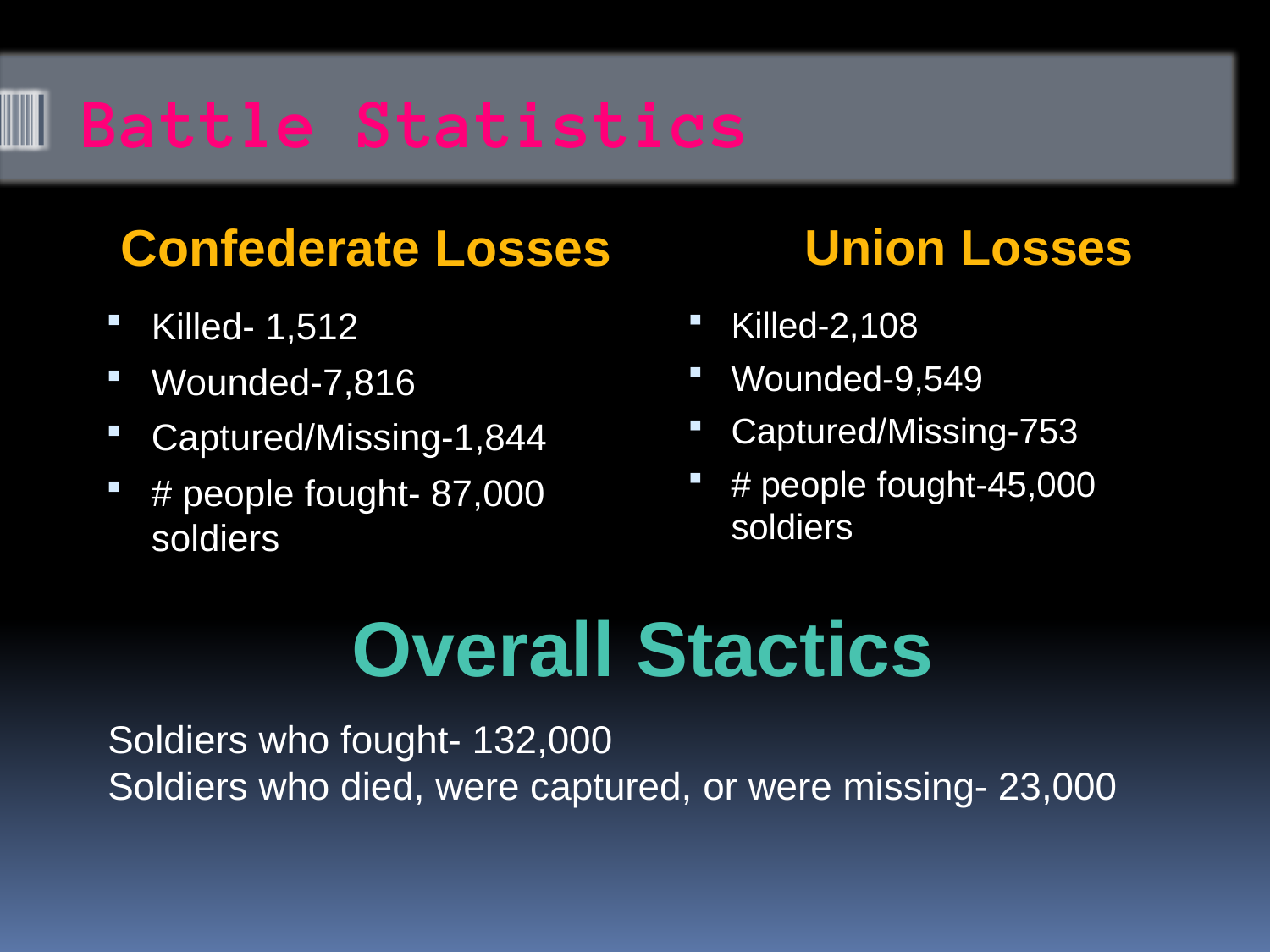

# Battle Statistics
 Confederate Losses
Union Losses
Killed- 1,512
Wounded-7,816
Captured/Missing-1,844
# people fought- 87,000 soldiers
Killed-2,108
Wounded-9,549
Captured/Missing-753
# people fought-45,000 soldiers
Overall Stactics
Soldiers who fought- 132,000
Soldiers who died, were captured, or were missing- 23,000